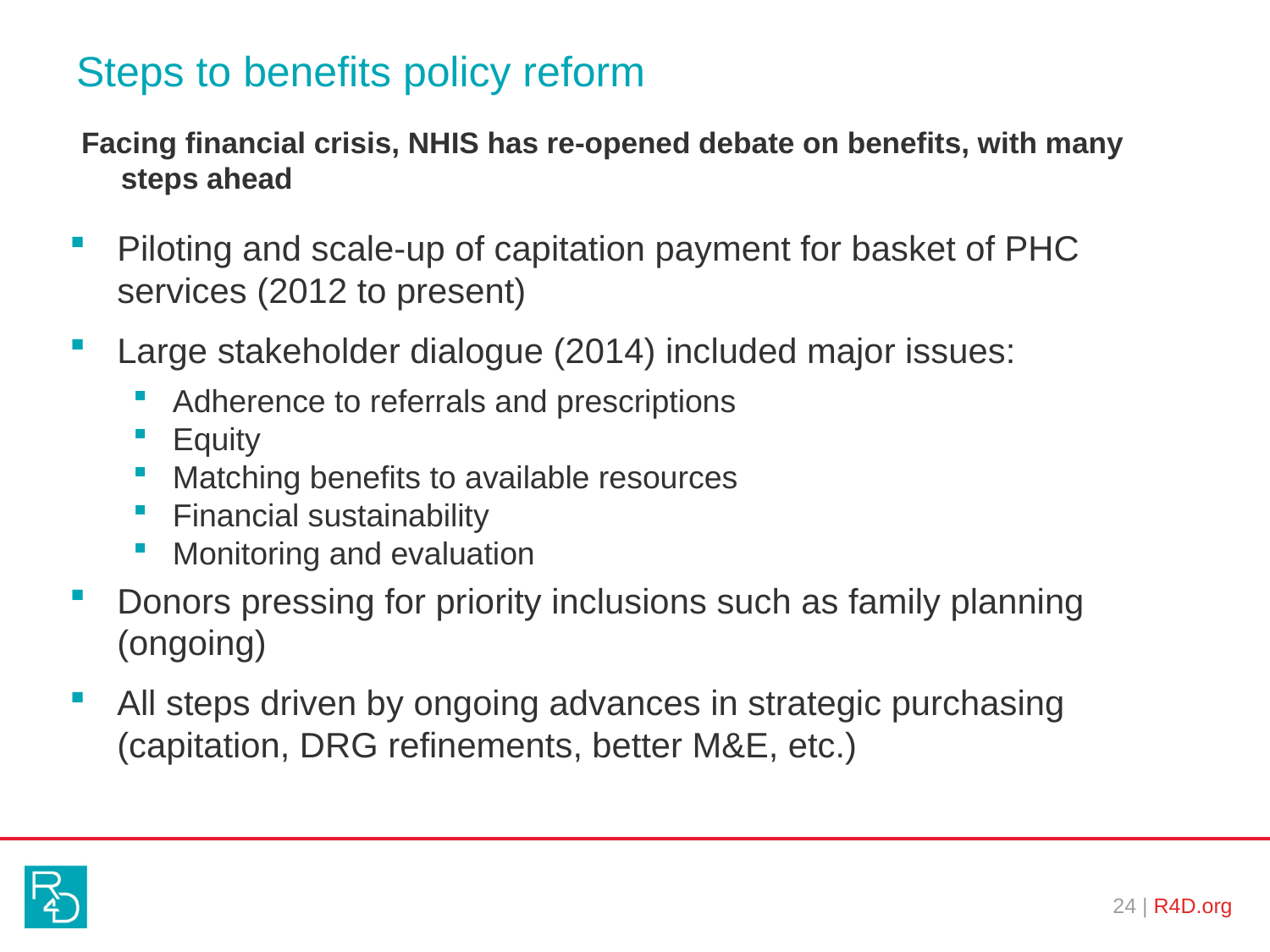

# Steps to benefits policy reform
Facing financial crisis, NHIS has re-opened debate on benefits, with many steps ahead
Piloting and scale-up of capitation payment for basket of PHC services (2012 to present)
Large stakeholder dialogue (2014) included major issues:
Adherence to referrals and prescriptions
Equity
Matching benefits to available resources
Financial sustainability
Monitoring and evaluation
Donors pressing for priority inclusions such as family planning (ongoing)
All steps driven by ongoing advances in strategic purchasing (capitation, DRG refinements, better M&E, etc.)

24 | R4D.org